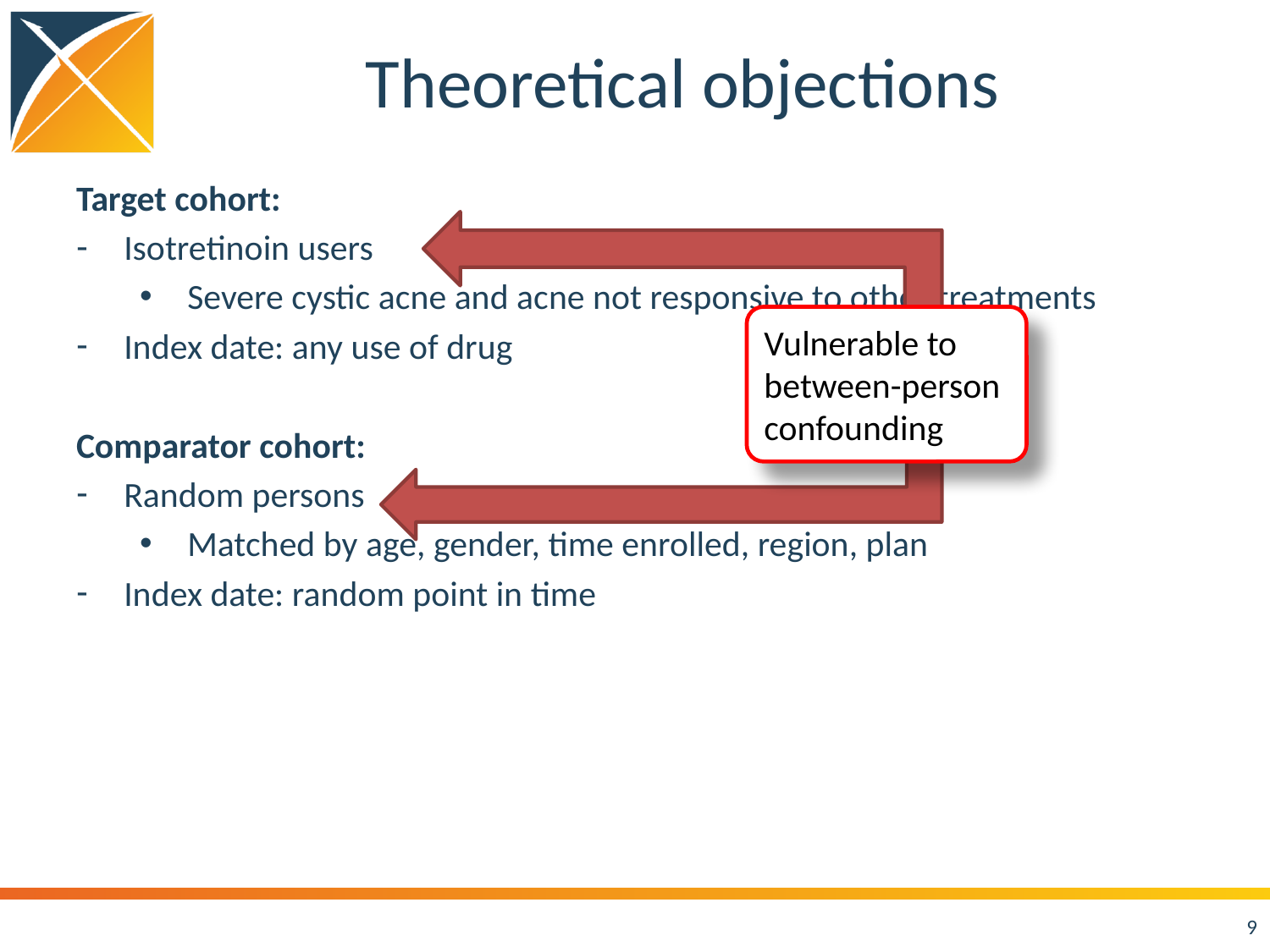

# Theoretical objections

Target cohort:
Isotretinoin users
Severe cystic acne and acne not responsive to other treatments
Index date: any use of drug

Comparator cohort:
Random persons
Matched by age, gender, time enrolled, region, plan
Index date: random point in time

Vulnerable to between-person confounding
9